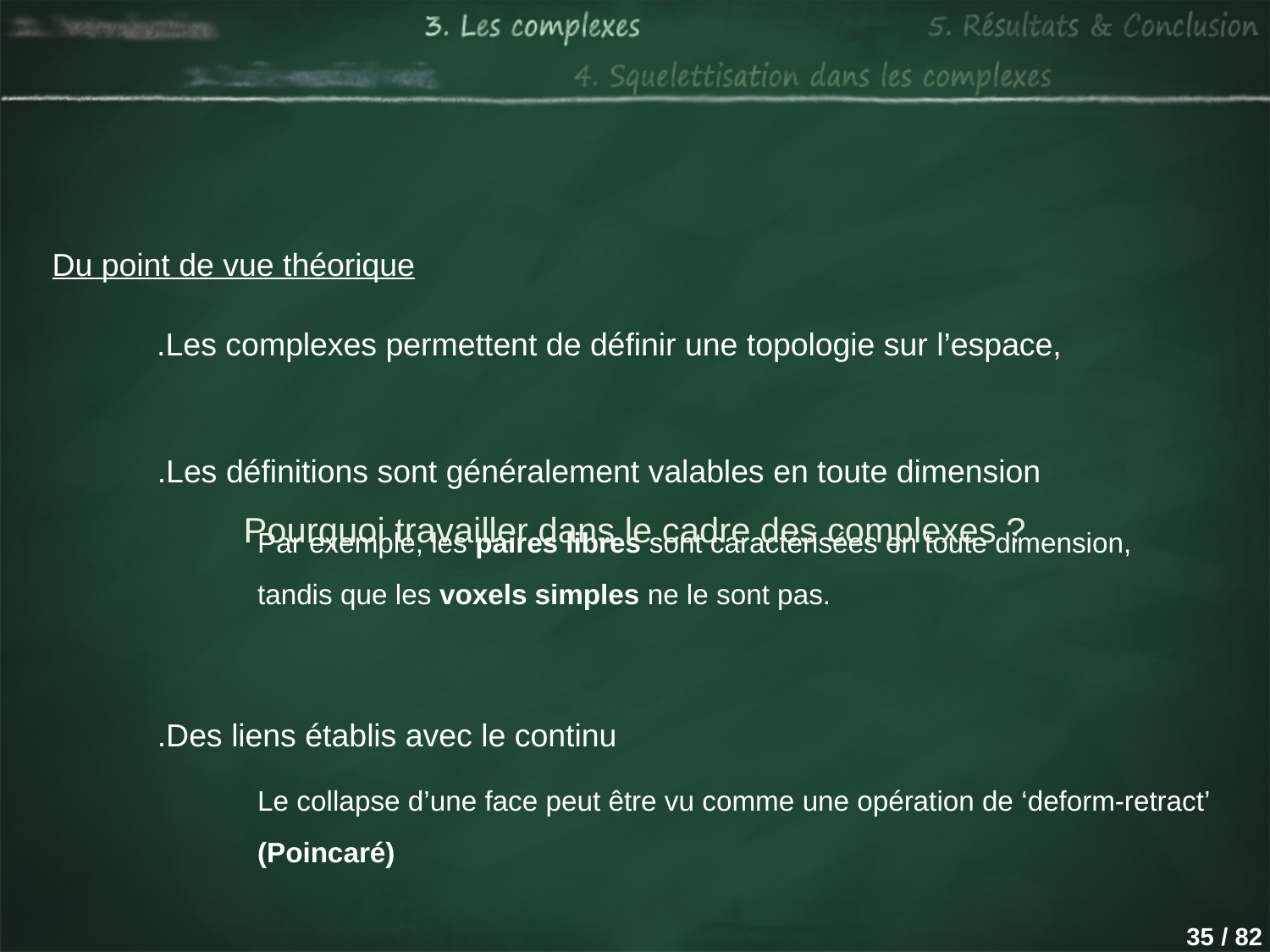

Du point de vue théorique
.Les complexes permettent de définir une topologie sur l’espace,
.Les définitions sont généralement valables en toute dimension
Pourquoi travailler dans le cadre des complexes ?
Par exemple, les paires libres sont caractérisées en toute dimension,
tandis que les voxels simples ne le sont pas.
.Des liens établis avec le continu
Le collapse d’une face peut être vu comme une opération de ‘deform-retract’ (Poincaré)